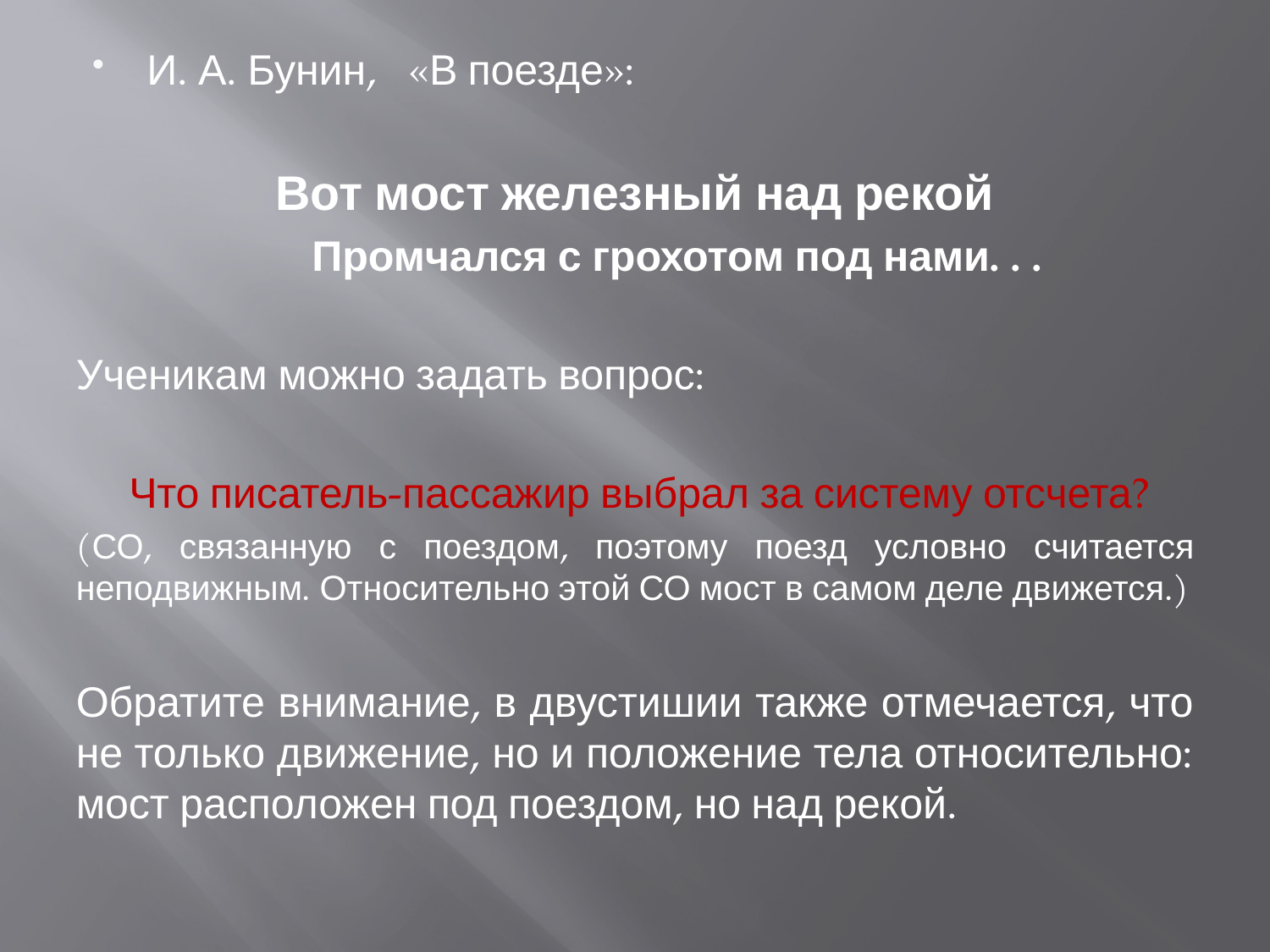

И. А. Бунин,   «В поезде»:

Вот мост железный над рекой
        Промчался с грохотом под нами. . .

Ученикам можно задать вопрос:

     Что писатель-пассажир выбрал за систему отсчета?
(СО, связанную с поездом, поэтому поезд условно считается неподвижным. Относительно этой СО мост в самом деле движется.)

Обратите внимание, в двустишии также отмечается, что не только движение, но и положение тела относительно: мост расположен под поездом, но над рекой.